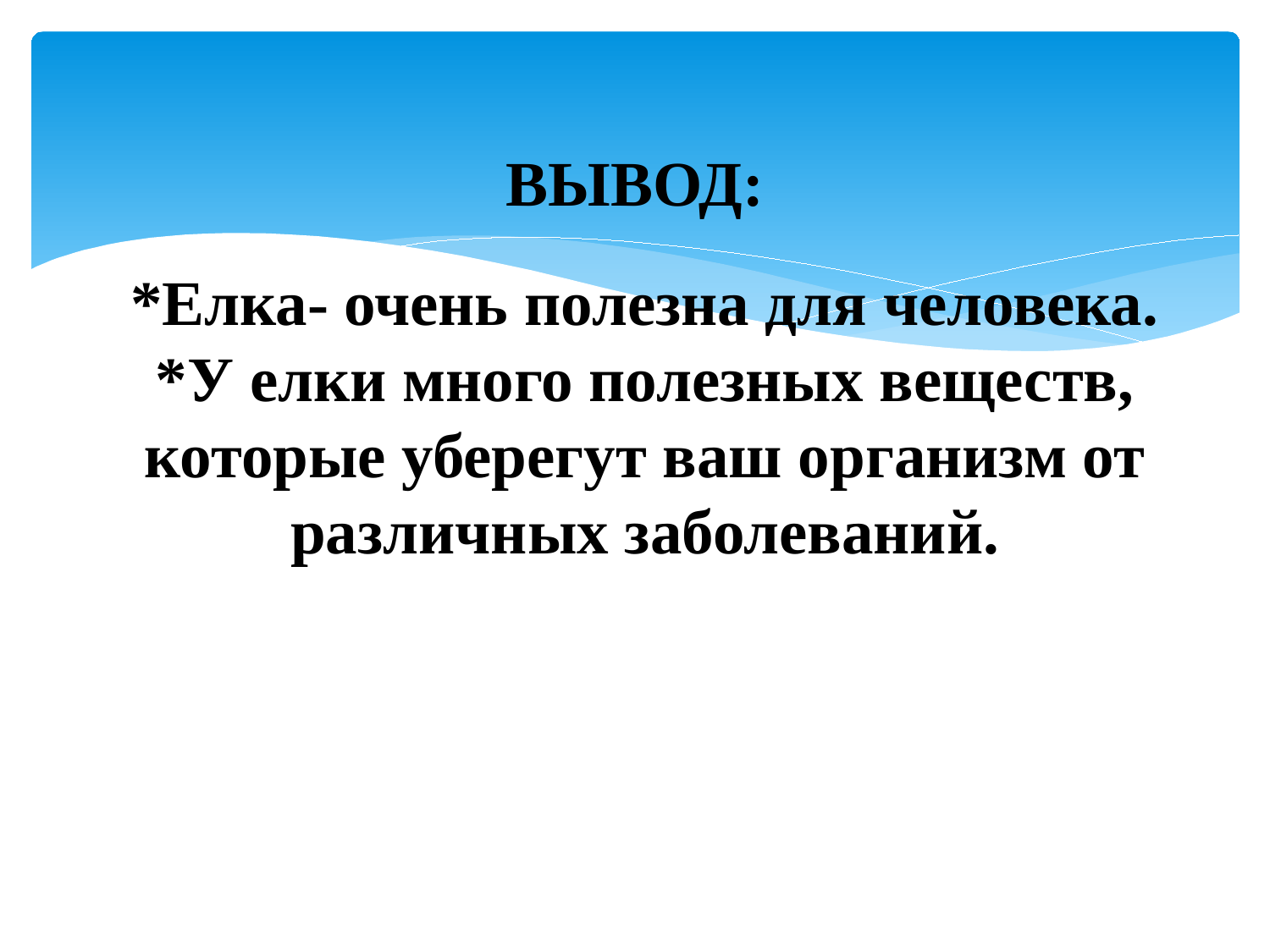

ВЫВОД:
*Елка- очень полезна для человека.
*У елки много полезных веществ, которые уберегут ваш организм от различных заболеваний.